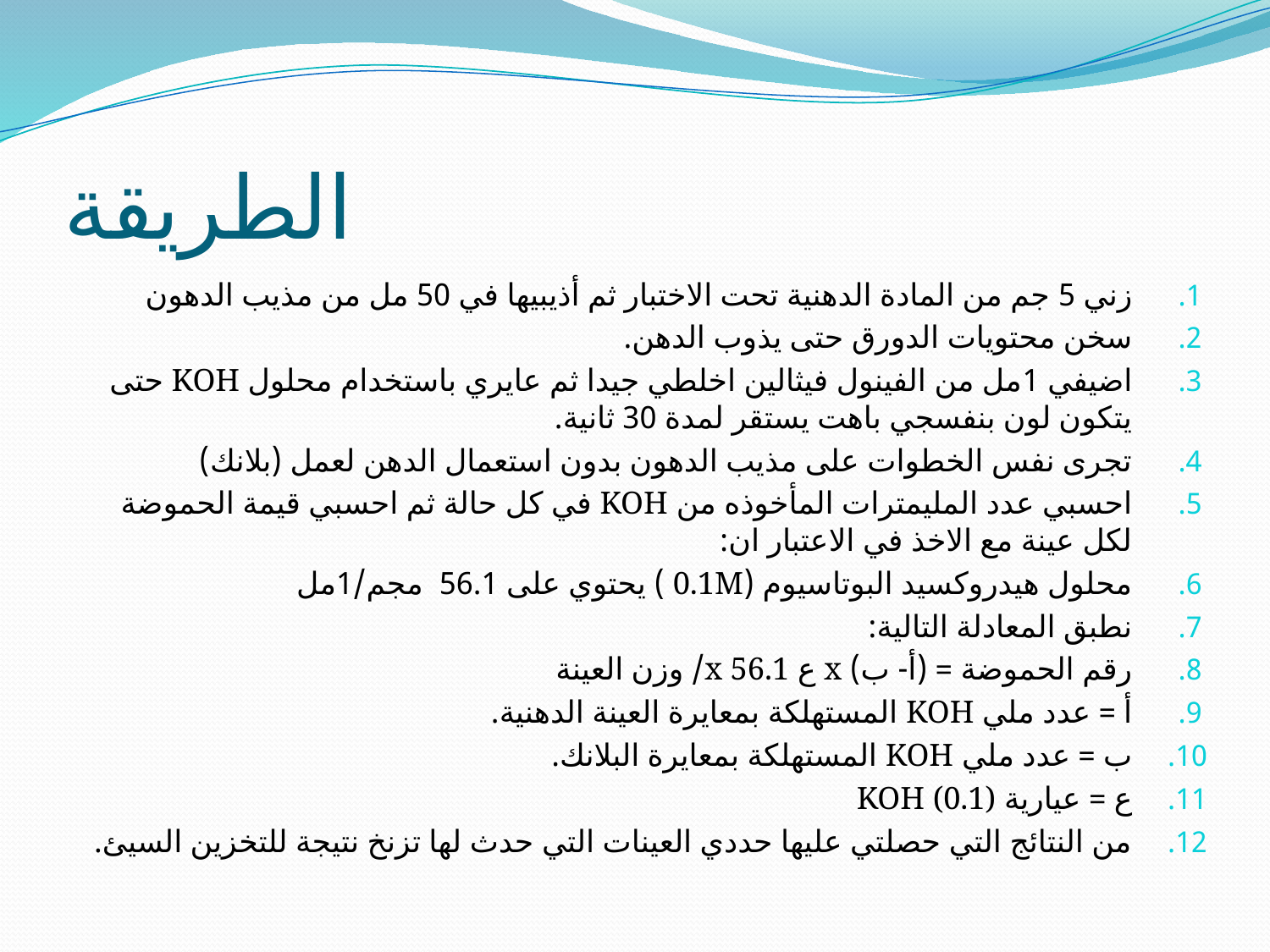

# الطريقة
زني 5 جم من المادة الدهنية تحت الاختبار ثم أذيبيها في 50 مل من مذيب الدهون
سخن محتويات الدورق حتى يذوب الدهن.
اضيفي 1مل من الفينول فيثالين اخلطي جيدا ثم عايري باستخدام محلول KOH حتى يتكون لون بنفسجي باهت يستقر لمدة 30 ثانية.
تجرى نفس الخطوات على مذيب الدهون بدون استعمال الدهن لعمل (بلانك)
احسبي عدد المليمترات المأخوذه من KOH في كل حالة ثم احسبي قيمة الحموضة لكل عينة مع الاخذ في الاعتبار ان:
محلول هيدروكسيد البوتاسيوم (0.1M ) يحتوي على 56.1  مجم/1مل
نطبق المعادلة التالية:
رقم الحموضة = (أ- ب) x ع x 56.1/ وزن العينة
أ = عدد ملي KOH المستهلكة بمعايرة العينة الدهنية.
ب = عدد ملي KOH المستهلكة بمعايرة البلانك.
ع = عيارية KOH (0.1)
من النتائج التي حصلتي عليها حددي العينات التي حدث لها تزنخ نتيجة للتخزين السيئ.